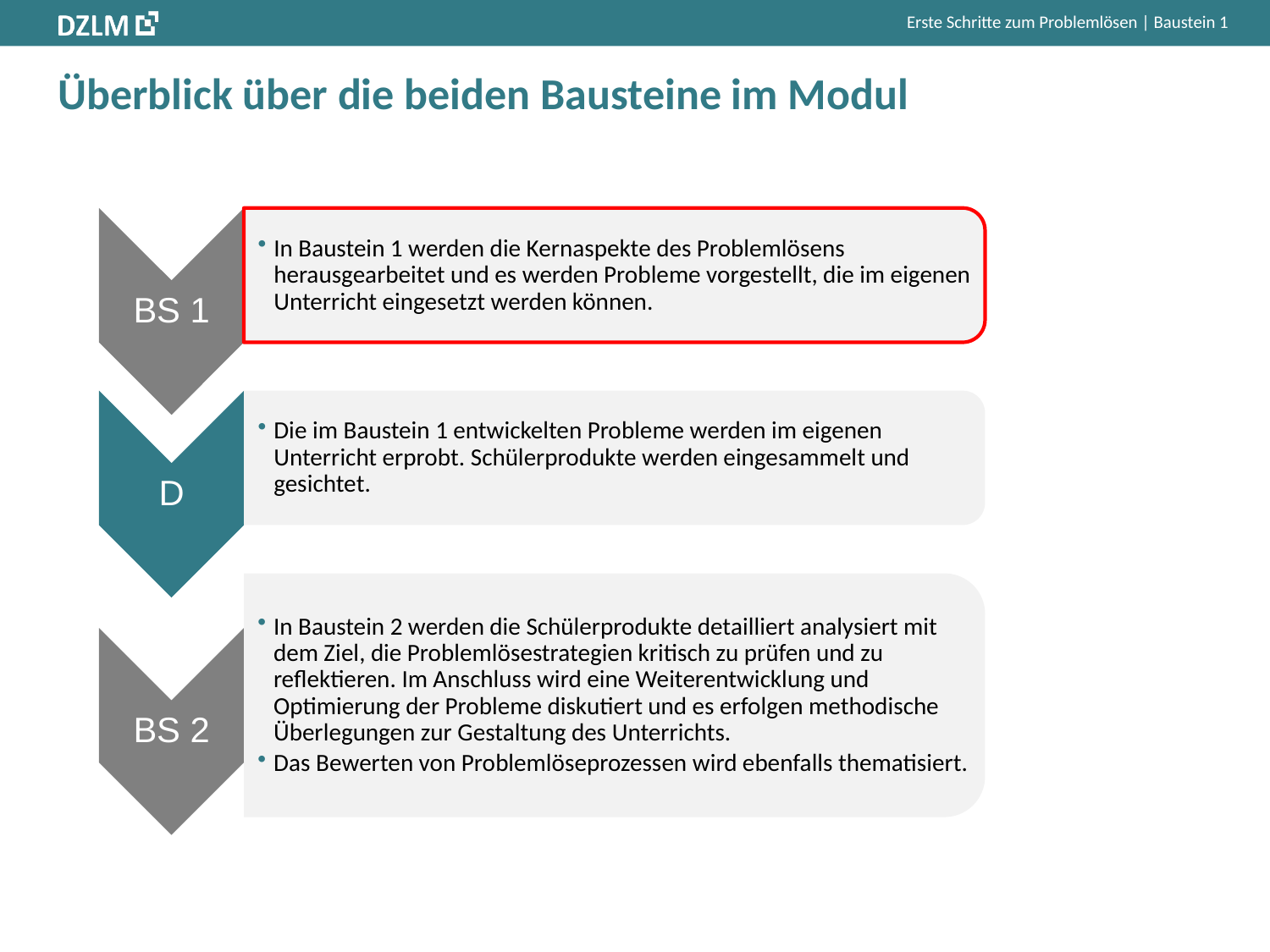

# Überblick über die beiden Bausteine im Modul
BS 1
In Baustein 1 werden die Kernaspekte des Problemlösens herausgearbeitet und es werden Probleme vorgestellt, die im eigenen Unterricht eingesetzt werden können.
D
Die im Baustein 1 entwickelten Probleme werden im eigenen Unterricht erprobt. Schülerprodukte werden eingesammelt und gesichtet.
BS 2
In Baustein 2 werden die Schülerprodukte detailliert analysiert mit dem Ziel, die Problemlösestrategien kritisch zu prüfen und zu reflektieren. Im Anschluss wird eine Weiterentwicklung und Optimierung der Probleme diskutiert und es erfolgen methodische Überlegungen zur Gestaltung des Unterrichts.
Das Bewerten von Problemlöseprozessen wird ebenfalls thematisiert.